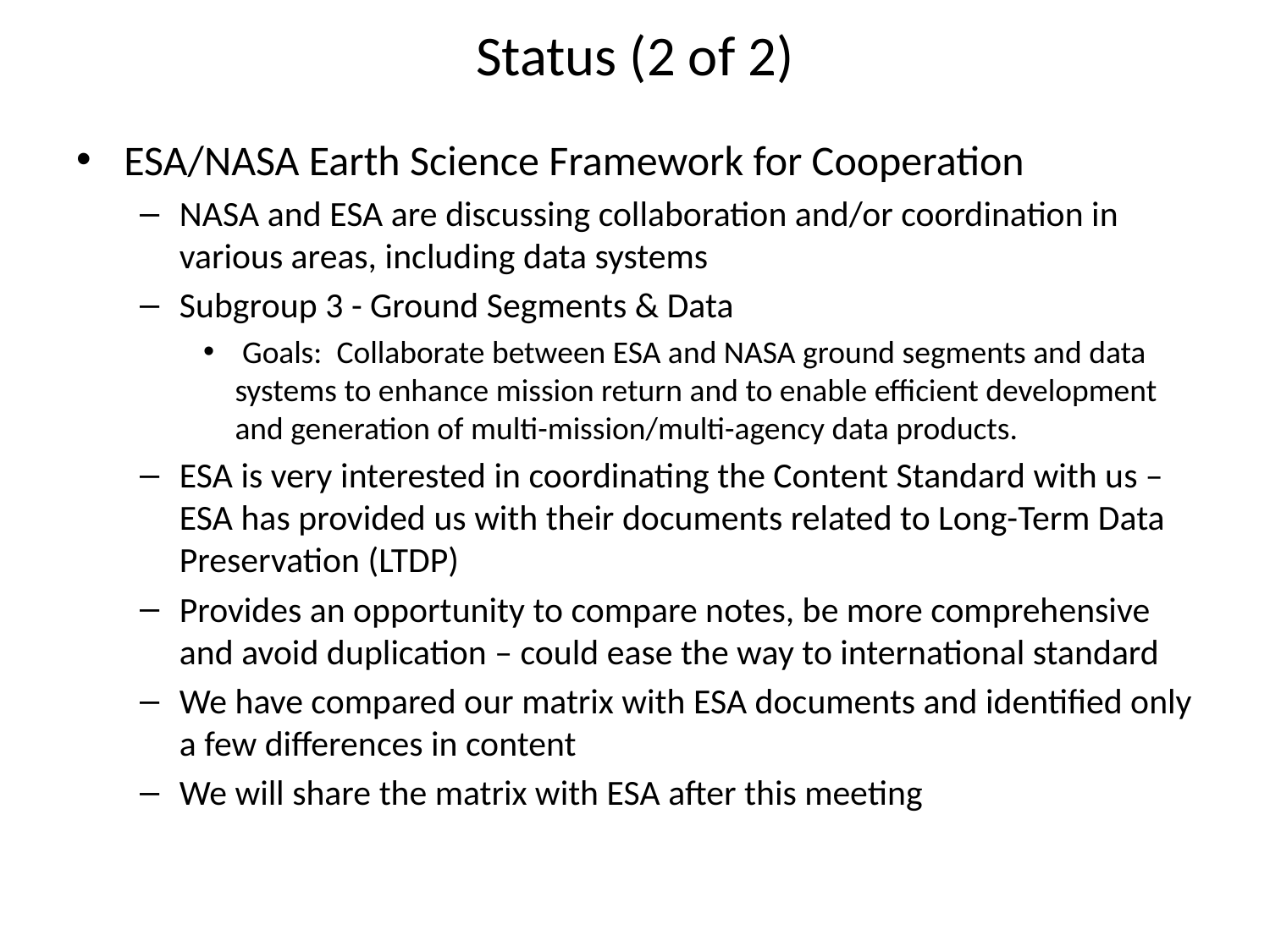

# Status (2 of 2)
ESA/NASA Earth Science Framework for Cooperation
NASA and ESA are discussing collaboration and/or coordination in various areas, including data systems
Subgroup 3 - Ground Segments & Data
 Goals:  Collaborate between ESA and NASA ground segments and data systems to enhance mission return and to enable efficient development and generation of multi-mission/multi-agency data products.
ESA is very interested in coordinating the Content Standard with us – ESA has provided us with their documents related to Long-Term Data Preservation (LTDP)
Provides an opportunity to compare notes, be more comprehensive and avoid duplication – could ease the way to international standard
We have compared our matrix with ESA documents and identified only a few differences in content
We will share the matrix with ESA after this meeting